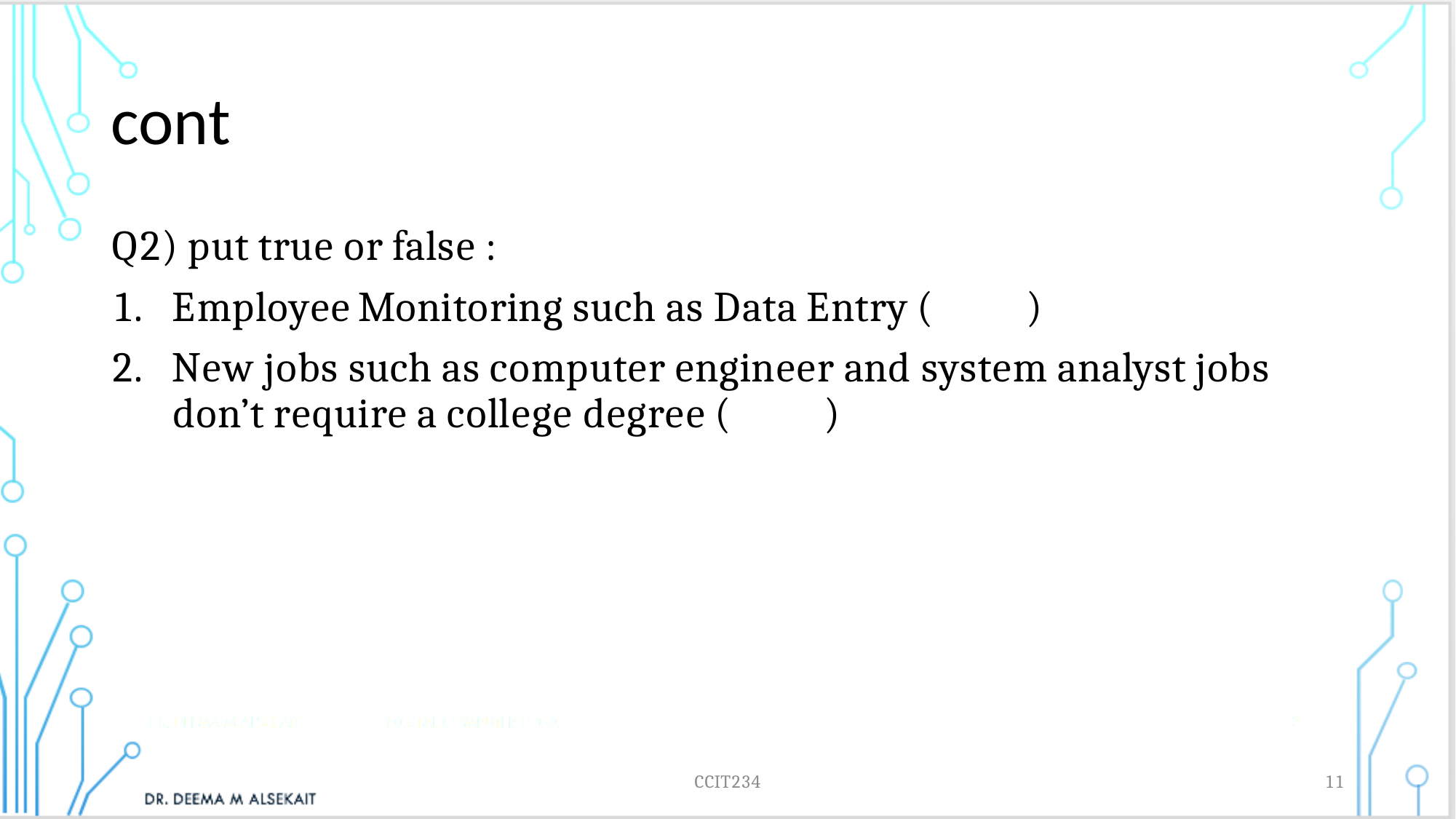

# cont
Q2) put true or false :
Employee Monitoring such as Data Entry (          )
New jobs such as computer engineer and system analyst jobs don’t require a college degree (          )

CCIT234
11